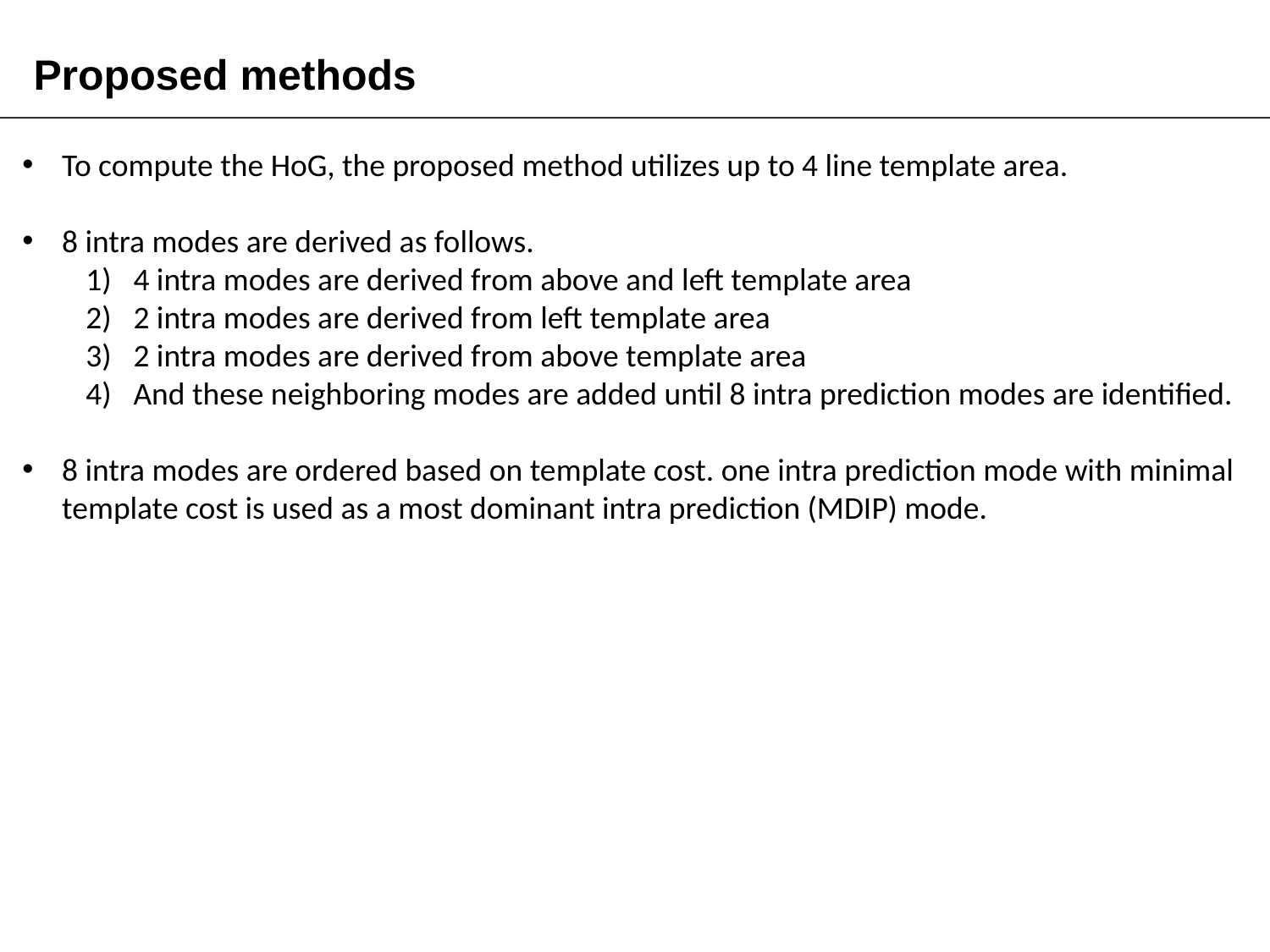

Proposed methods

To compute the HoG, the proposed method utilizes up to 4 line template area.

8 intra modes are derived as follows.
4 intra modes are derived from above and left template area
2 intra modes are derived from left template area
2 intra modes are derived from above template area
And these neighboring modes are added until 8 intra prediction modes are identified.

8 intra modes are ordered based on template cost. one intra prediction mode with minimal template cost is used as a most dominant intra prediction (MDIP) mode.